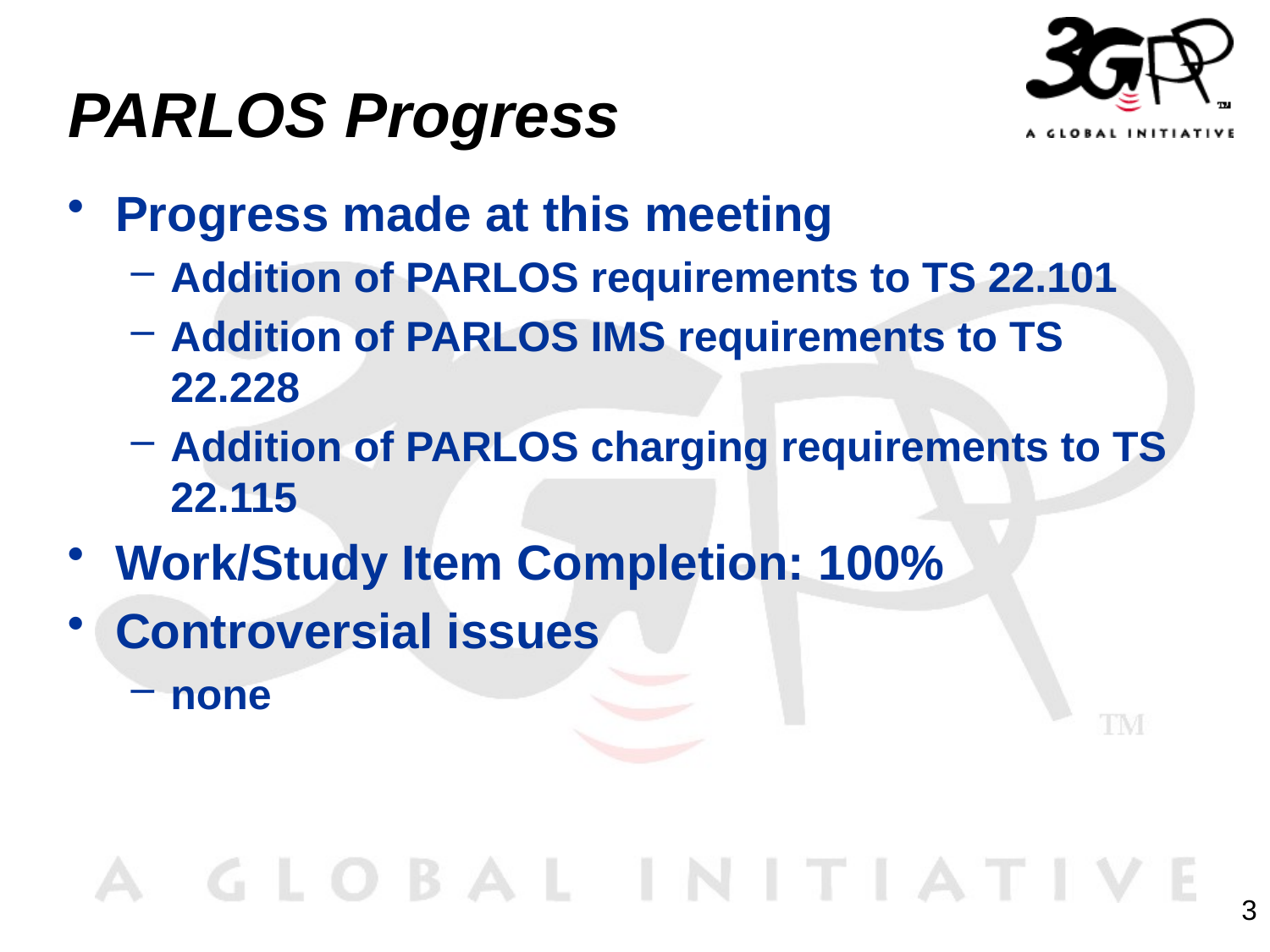

# PARLOS Progress
Progress made at this meeting
Addition of PARLOS requirements to TS 22.101
Addition of PARLOS IMS requirements to TS 22.228
Addition of PARLOS charging requirements to TS 22.115
Work/Study Item Completion: 100%
Controversial issues
none
3